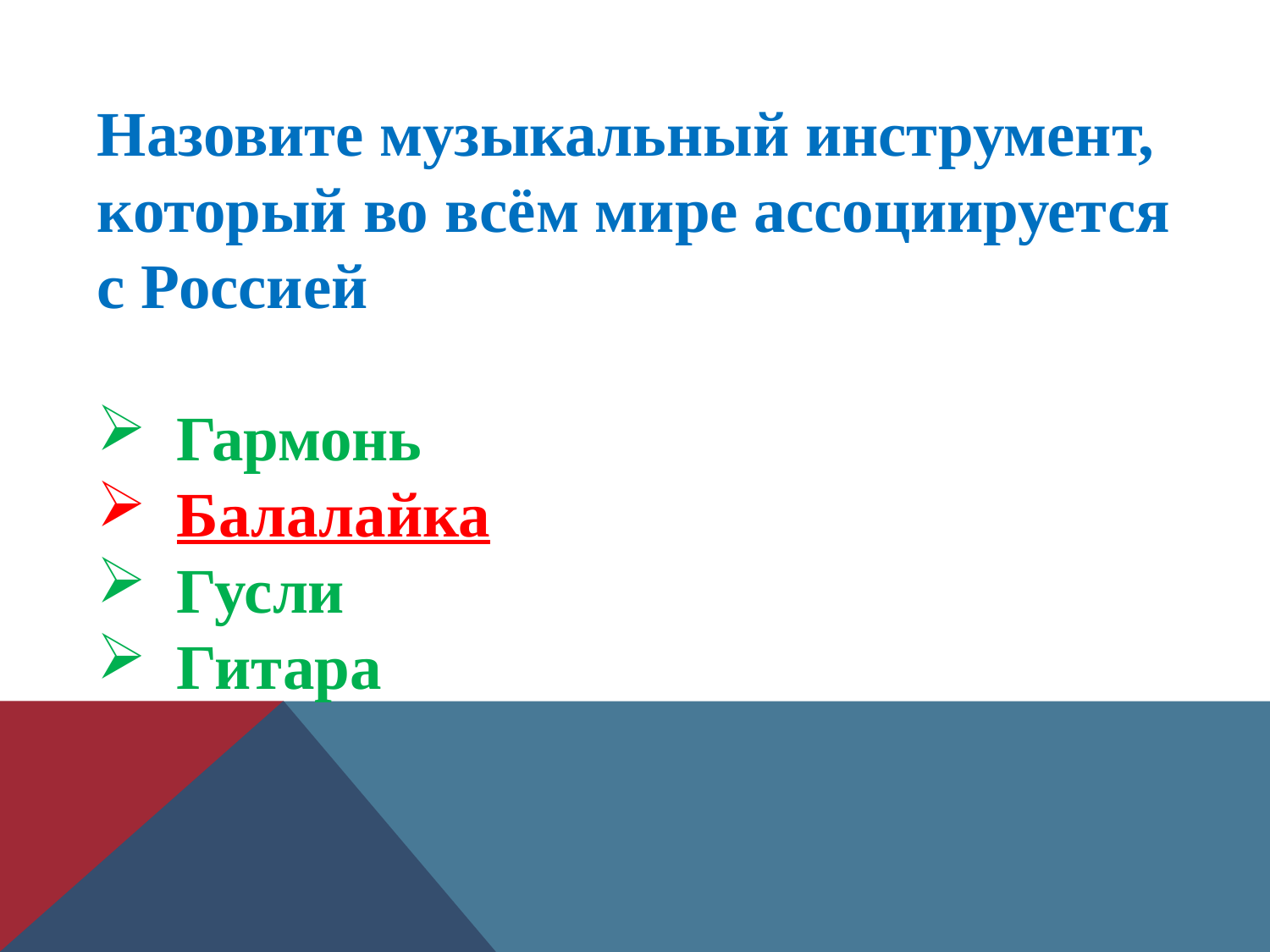

Назовите музыкальный инструмент, который во всём мире ассоциируется с Россией

Гармонь
Балалайка
Гусли
Гитара